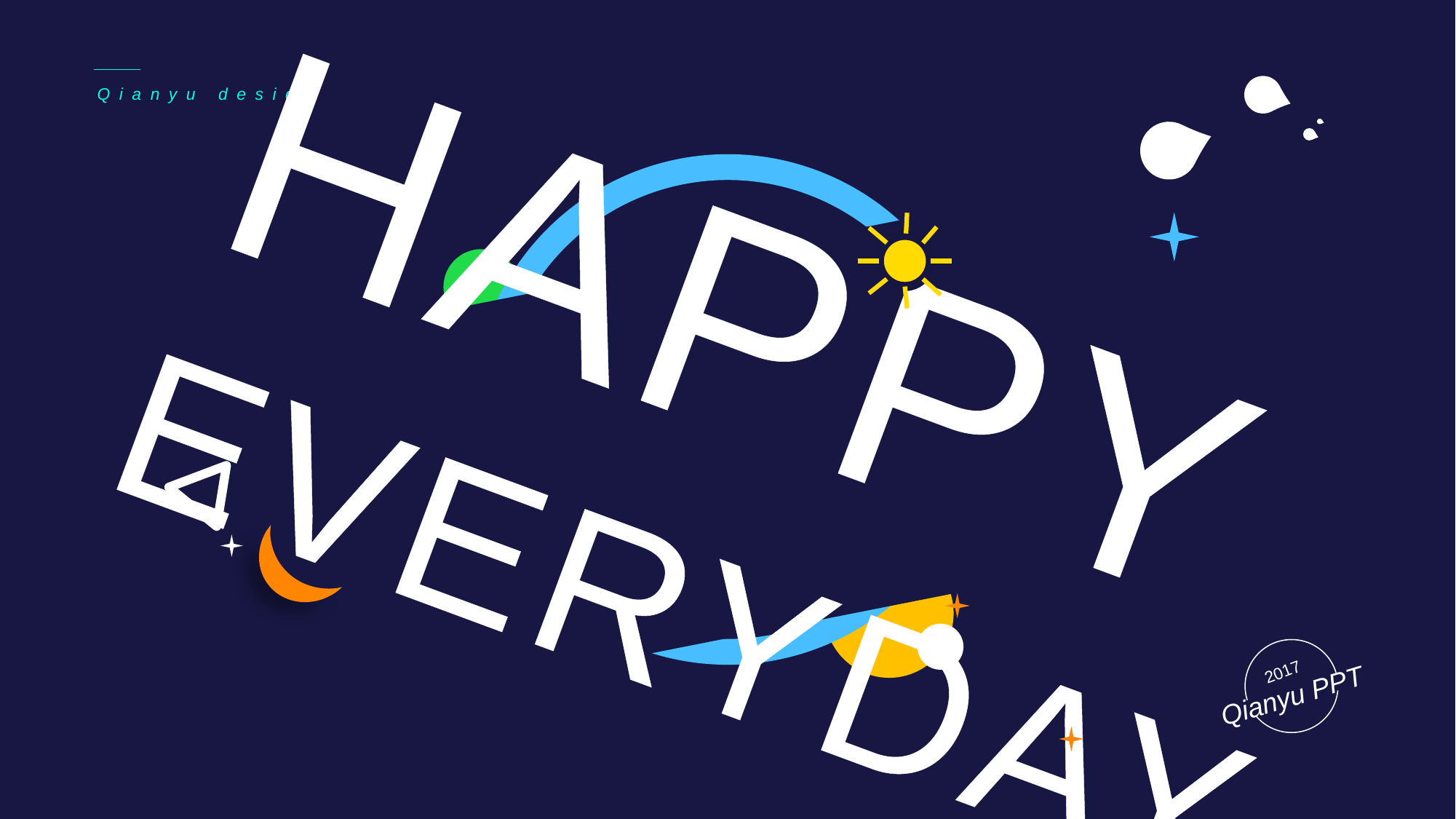

Qianyu design

HAPPY
 EVERYDAY

Qianyu PPT

2017